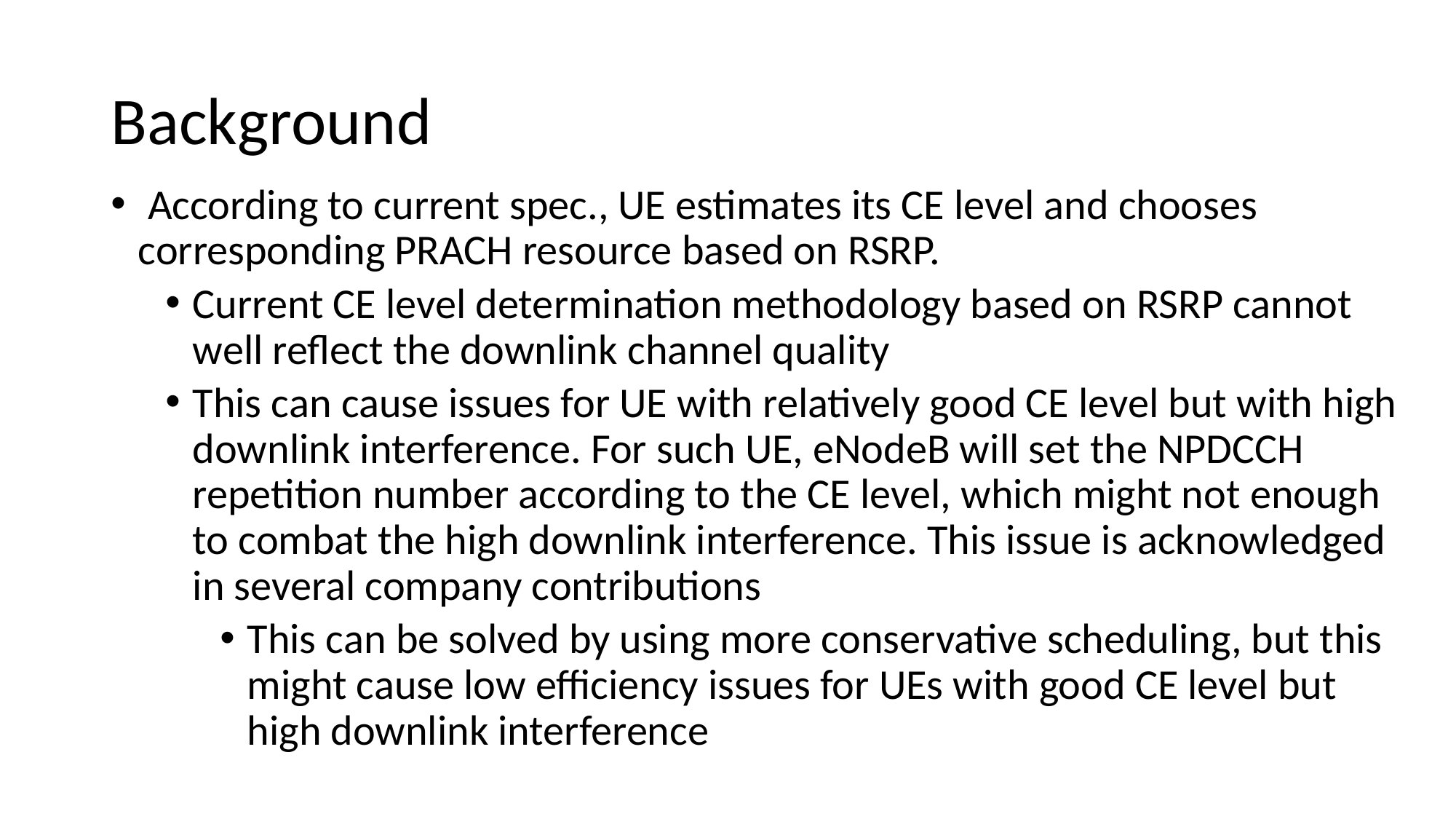

# Background
 According to current spec., UE estimates its CE level and chooses corresponding PRACH resource based on RSRP.
Current CE level determination methodology based on RSRP cannot well reflect the downlink channel quality
This can cause issues for UE with relatively good CE level but with high downlink interference. For such UE, eNodeB will set the NPDCCH repetition number according to the CE level, which might not enough to combat the high downlink interference. This issue is acknowledged in several company contributions
This can be solved by using more conservative scheduling, but this might cause low efficiency issues for UEs with good CE level but high downlink interference